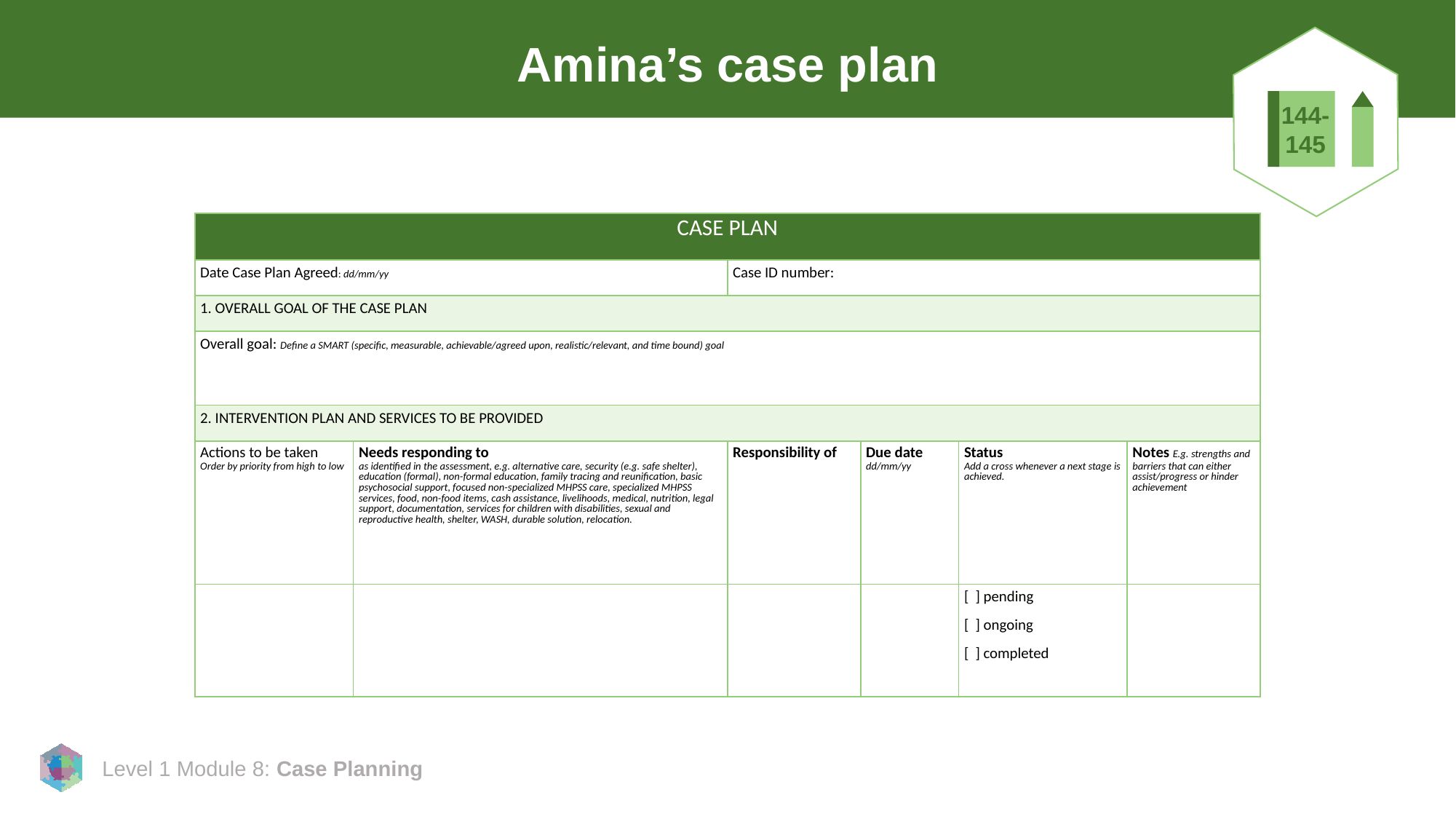

# Amina’s case plan

144-
145

| CASE PLAN |  |  |  |  |  |
| --- | --- | --- | --- | --- | --- |
| Date Case Plan Agreed: dd/mm/yy |  | Case ID number: |  |  |  |
| 1. OVERALL GOAL OF THE CASE PLAN |  |  |  |  |  |
| Overall goal: Define a SMART (specific, measurable, achievable/agreed upon, realistic/relevant, and time bound) goal |  |  |  |  |  |
| 2. INTERVENTION PLAN AND SERVICES TO BE PROVIDED |  |  |  |  |  |
| Actions to be taken Order by priority from high to low | Needs responding to as identified in the assessment, e.g. alternative care, security (e.g. safe shelter), education (formal), non-formal education, family tracing and reunification, basic psychosocial support, focused non-specialized MHPSS care, specialized MHPSS services, food, non-food items, cash assistance, livelihoods, medical, nutrition, legal support, documentation, services for children with disabilities, sexual and reproductive health, shelter, WASH, durable solution, relocation. | Responsibility of | Due date dd/mm/yy | Status Add a cross whenever a next stage is achieved. | Notes E.g. strengths and barriers that can either assist/progress or hinder achievement |
|  |  |  |  | [ ] pending [ ] ongoing [ ] completed |  |